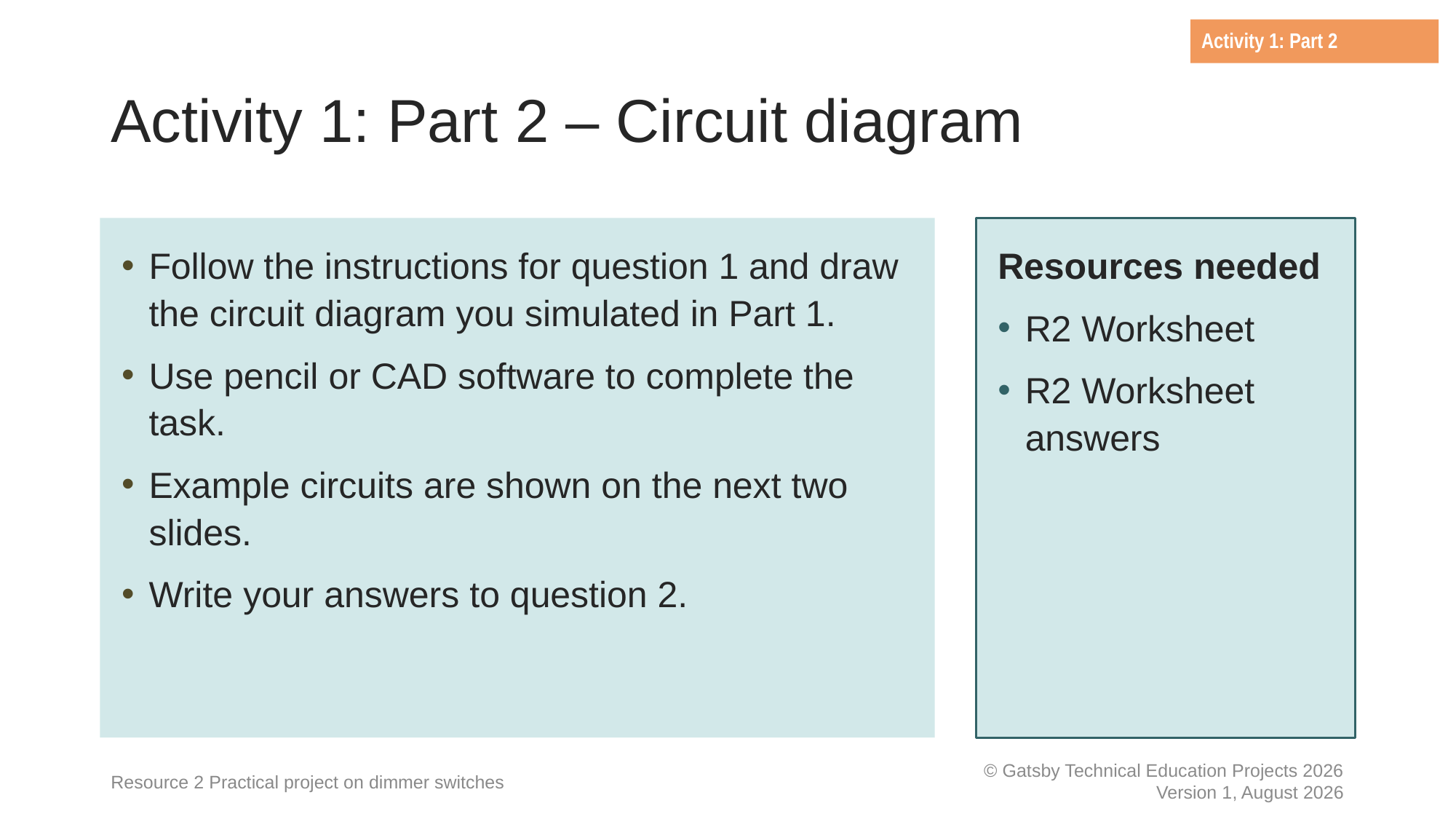

Activity 1: Part 2
# Activity 1: Part 2 – Circuit diagram
Follow the instructions for question 1 and draw the circuit diagram you simulated in Part 1.
Use pencil or CAD software to complete the task.
Example circuits are shown on the next two slides.
Write your answers to question 2.
Resources needed
R2 Worksheet
R2 Worksheet answers
Resource 2 Practical project on dimmer switches